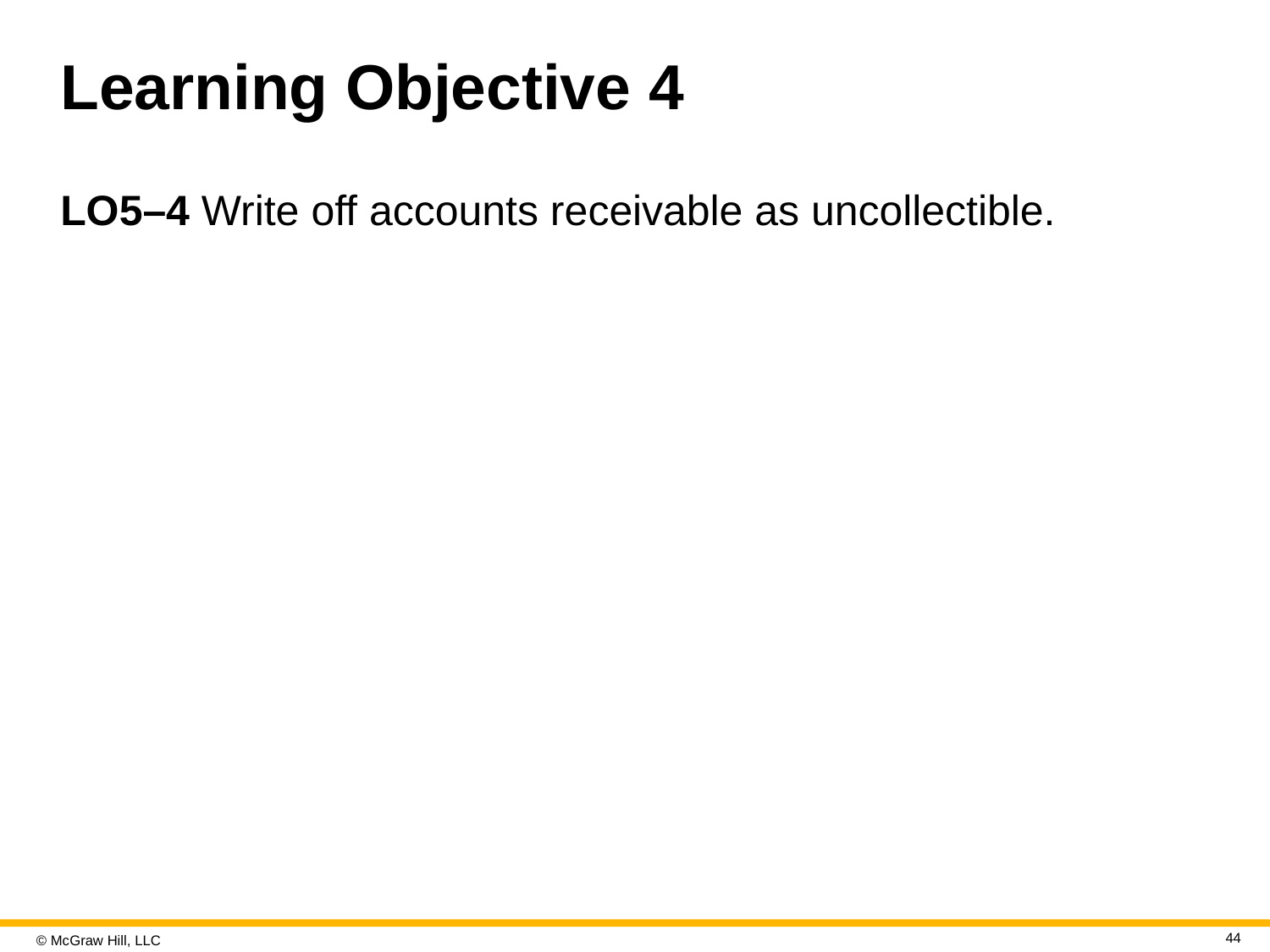

# Learning Objective 4
LO5–4 Write off accounts receivable as uncollectible.
44